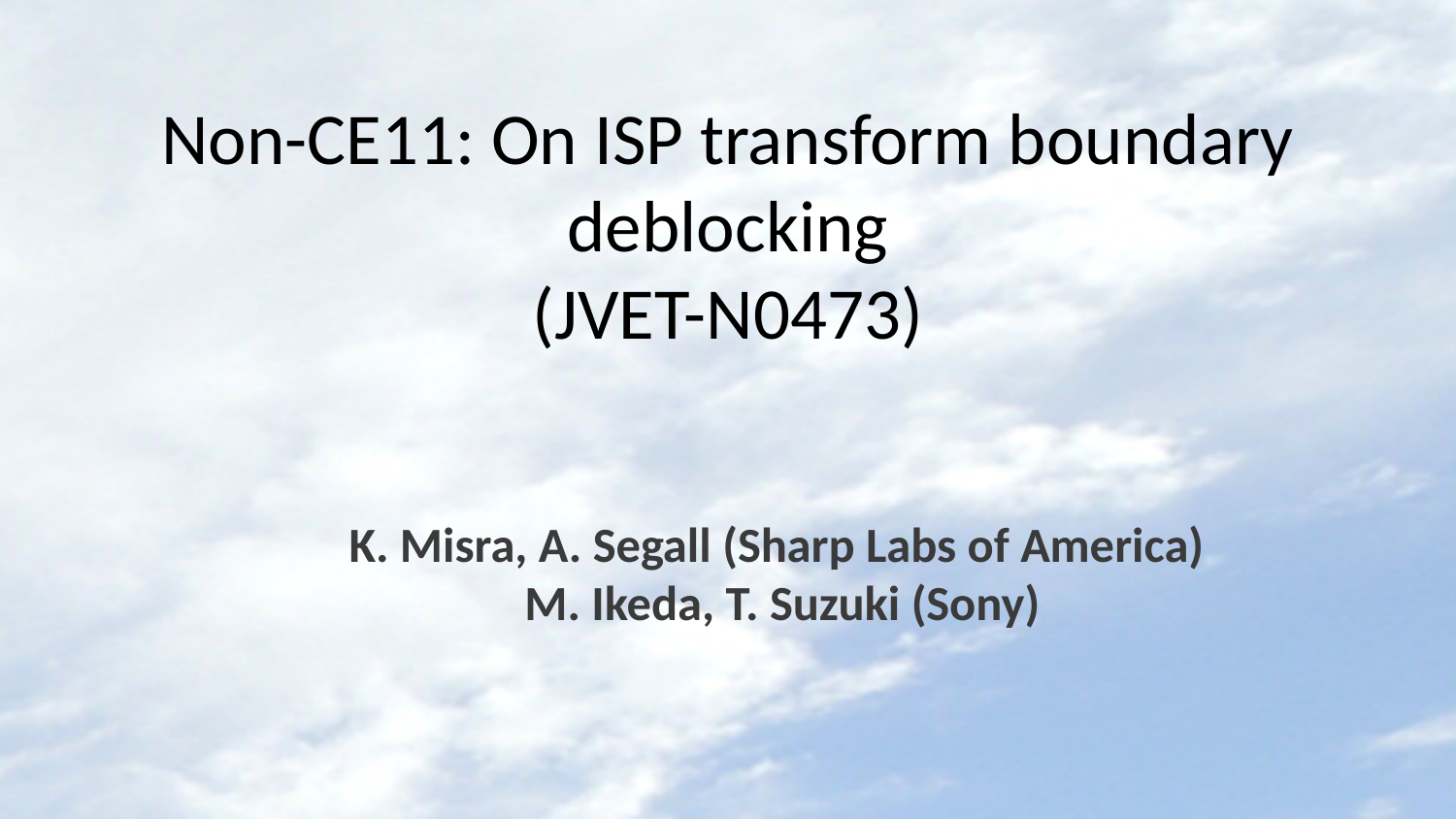

# Non-CE11: On ISP transform boundary deblocking (JVET-N0473)
K. Misra, A. Segall (Sharp Labs of America)
M. Ikeda, T. Suzuki (Sony)